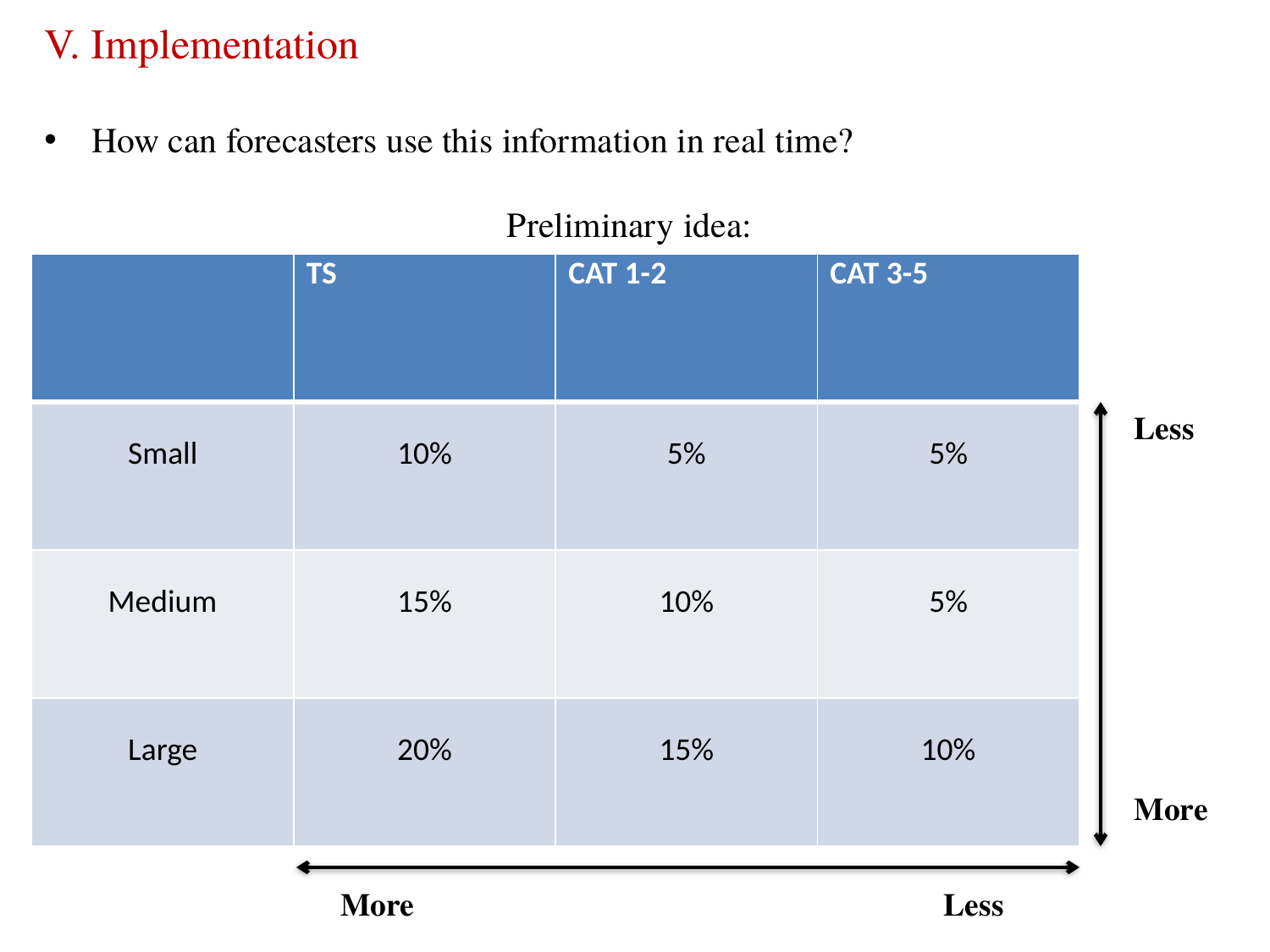

V. Implementation
How can forecasters use this information in real time?

Preliminary idea:
|  | TS | CAT 1-2 | CAT 3-5 |
| --- | --- | --- | --- |
| Small | 10% | 5% | 5% |
| Medium | 15% | 10% | 5% |
| Large | 20% | 15% | 10% |
Less
More
More
Less